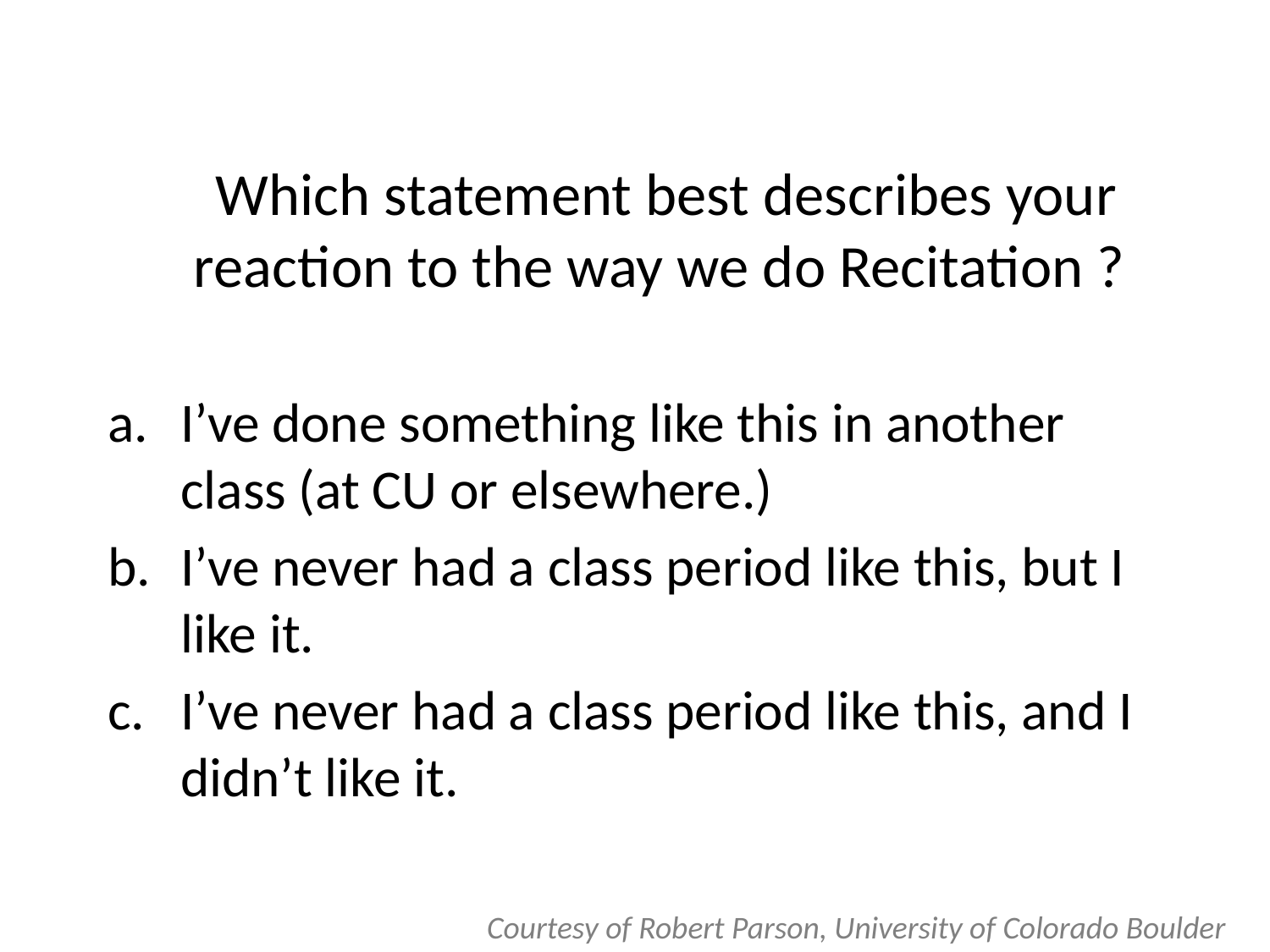

# Which statement best describes your reaction to the way we do Recitation ?
I’ve done something like this in another class (at CU or elsewhere.)
I’ve never had a class period like this, but I like it.
I’ve never had a class period like this, and I didn’t like it.

Courtesy of Robert Parson, University of Colorado Boulder